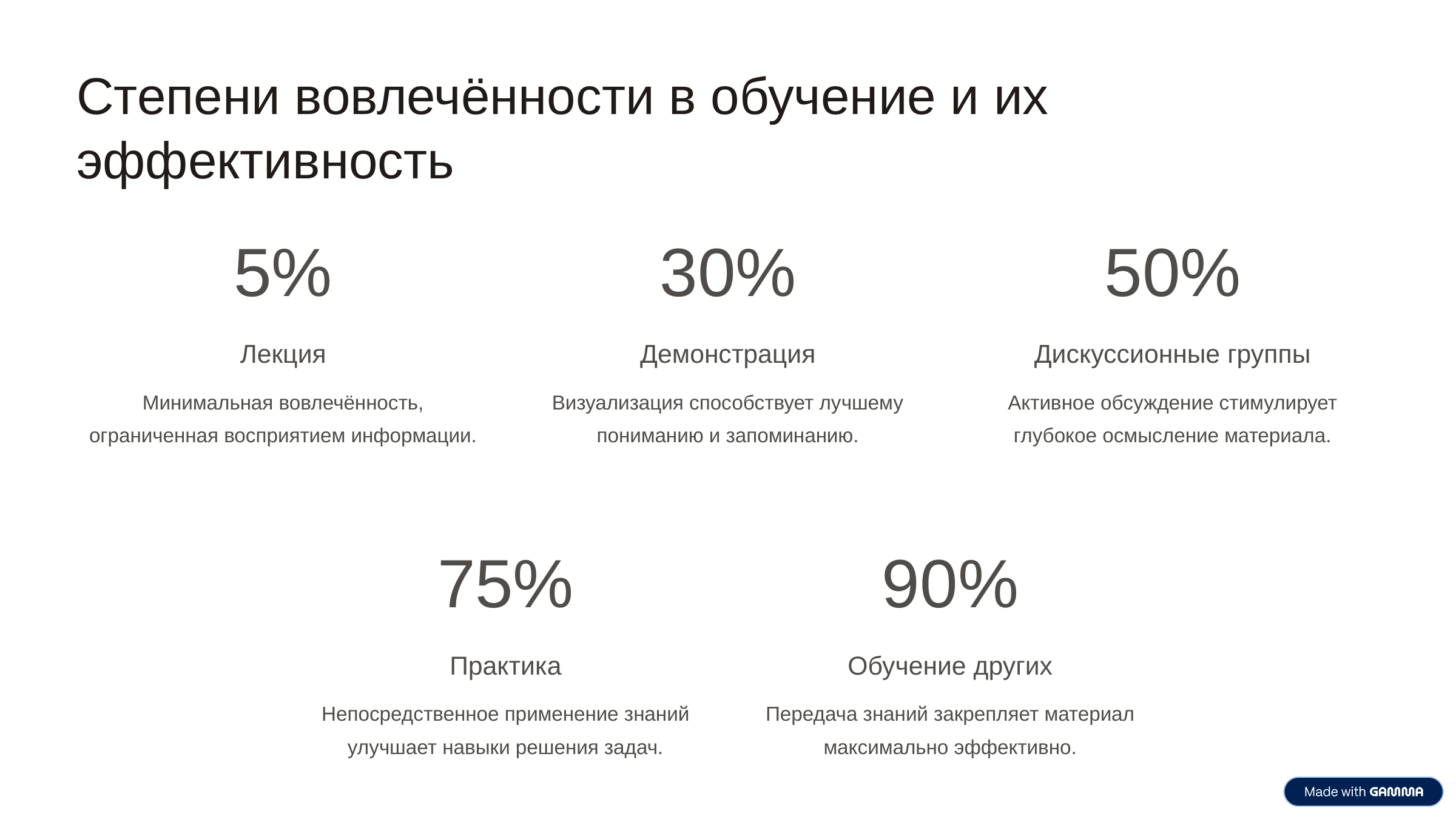

Степени вовлечённости в обучение и их эффективность
5%
30%
50%
Лекция
Демонстрация
Дискуссионные группы
Минимальная вовлечённость, ограниченная восприятием информации.
Визуализация способствует лучшему пониманию и запоминанию.
Активное обсуждение стимулирует глубокое осмысление материала.
75%
90%
Практика
Обучение других
Непосредственное применение знаний улучшает навыки решения задач.
Передача знаний закрепляет материал максимально эффективно.